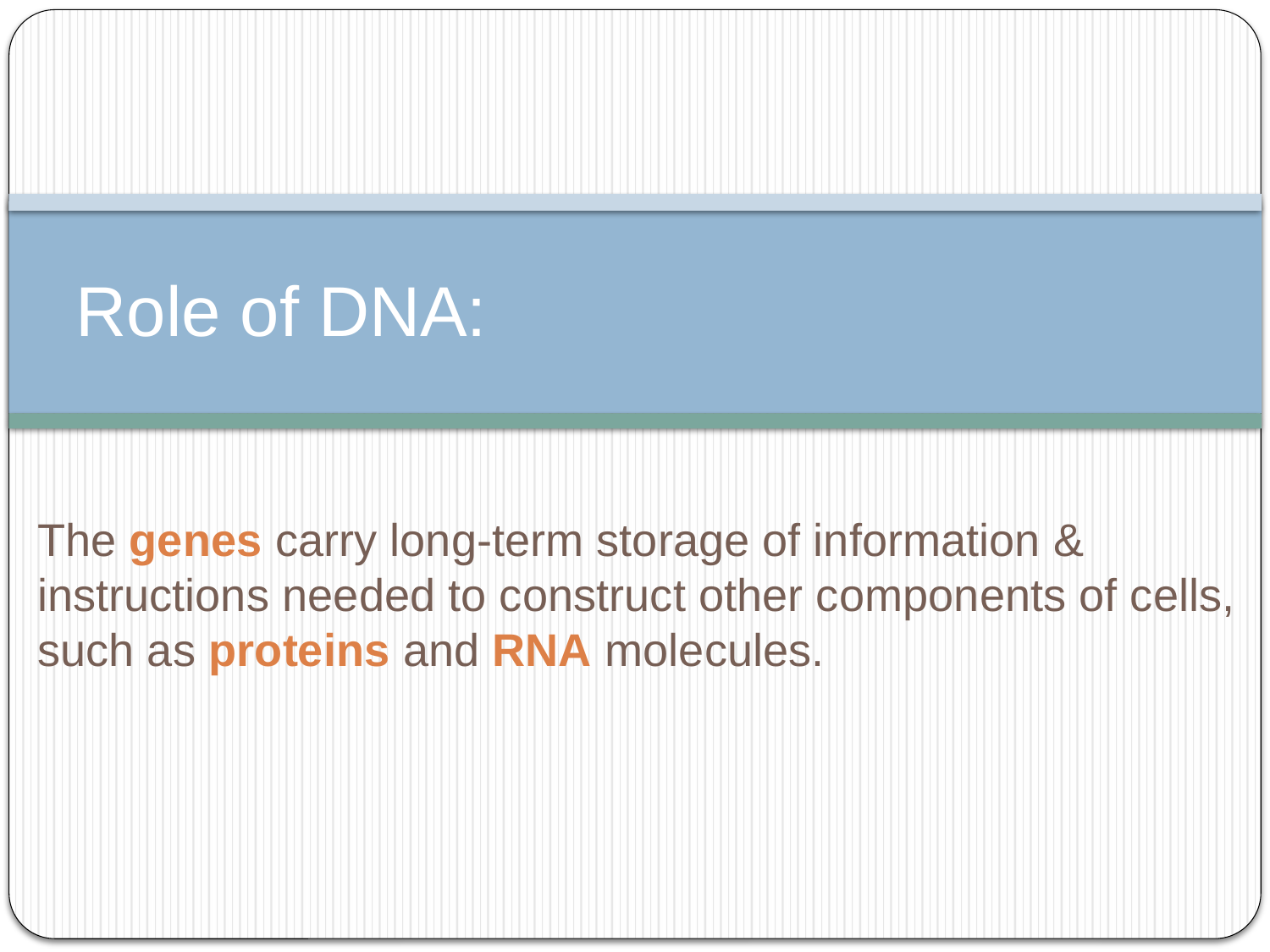

# Role of DNA:
The genes carry long-term storage of information & instructions needed to construct other components of cells, such as proteins and RNA molecules.